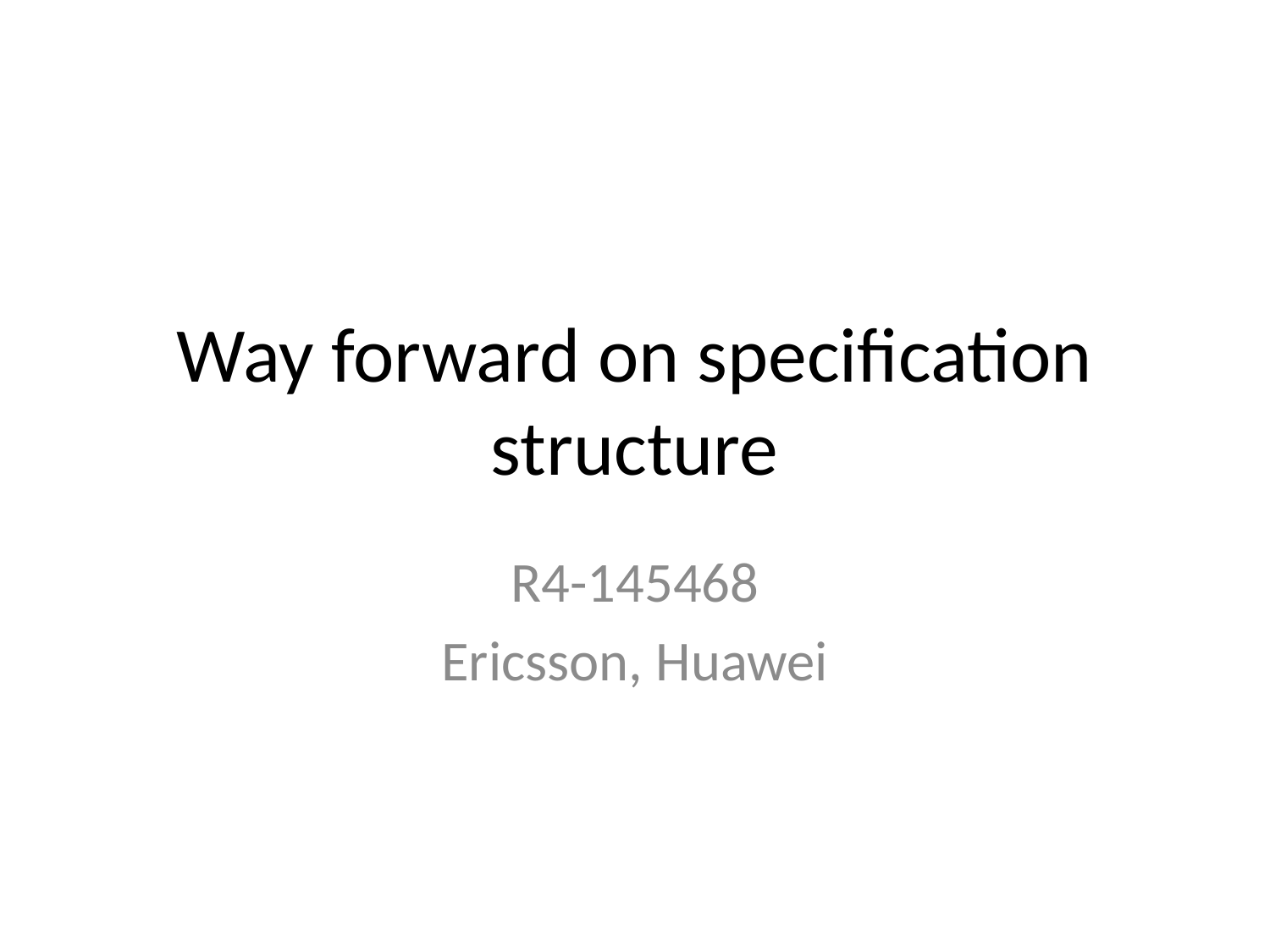

# Way forward on specification structure
R4-145468
Ericsson, Huawei